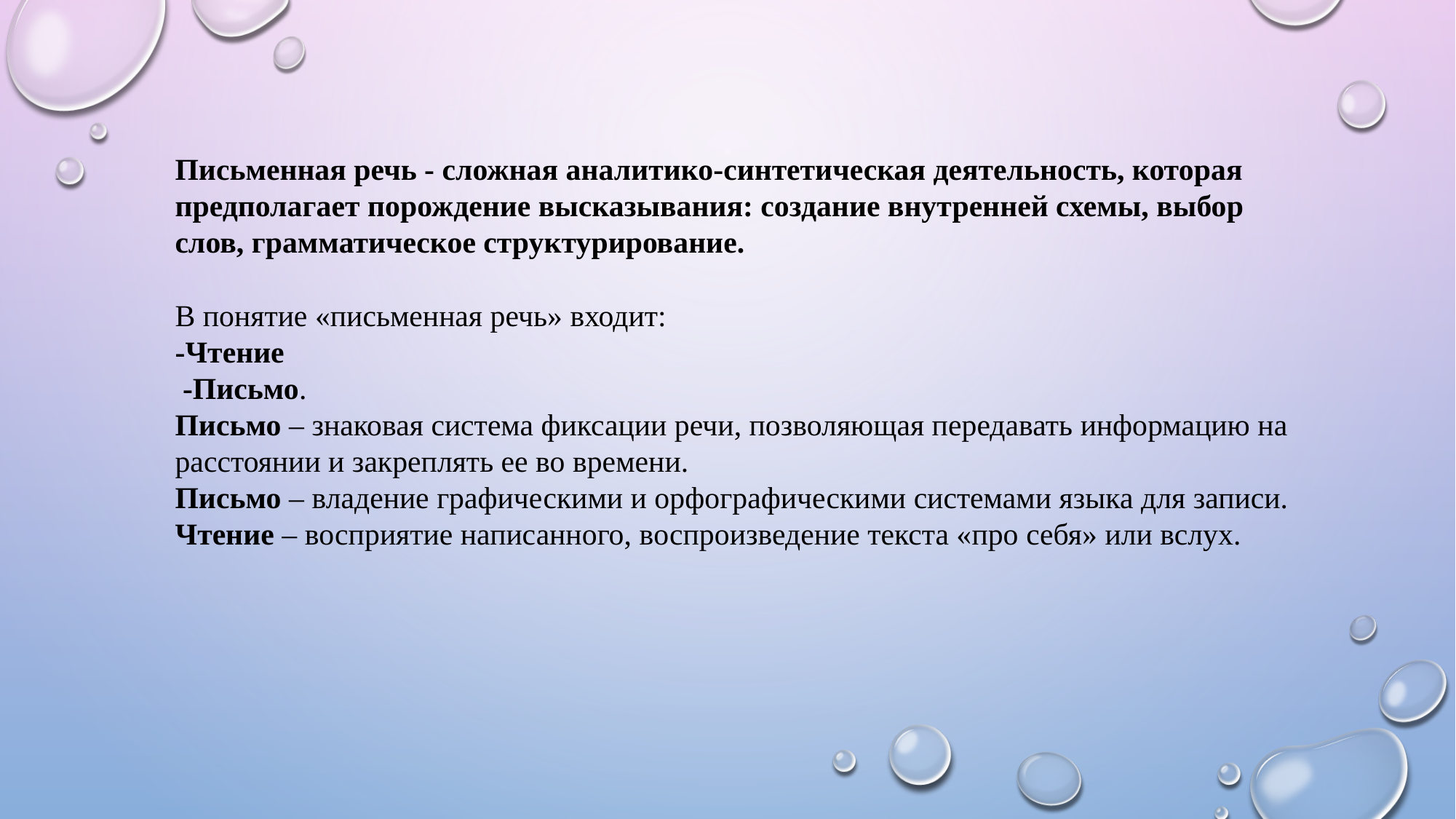

Письменная речь - сложная аналитико-синтетическая деятельность, которая предполагает порождение высказывания: создание внутренней схемы, выбор слов, грамматическое структурирование.
В понятие «письменная речь» входит:
-Чтение
 -Письмо.
Письмо – знаковая система фиксации речи, позволяющая передавать информацию на расстоянии и закреплять ее во времени.
Письмо – владение графическими и орфографическими системами языка для записи.
Чтение – восприятие написанного, воспроизведение текста «про себя» или вслух.